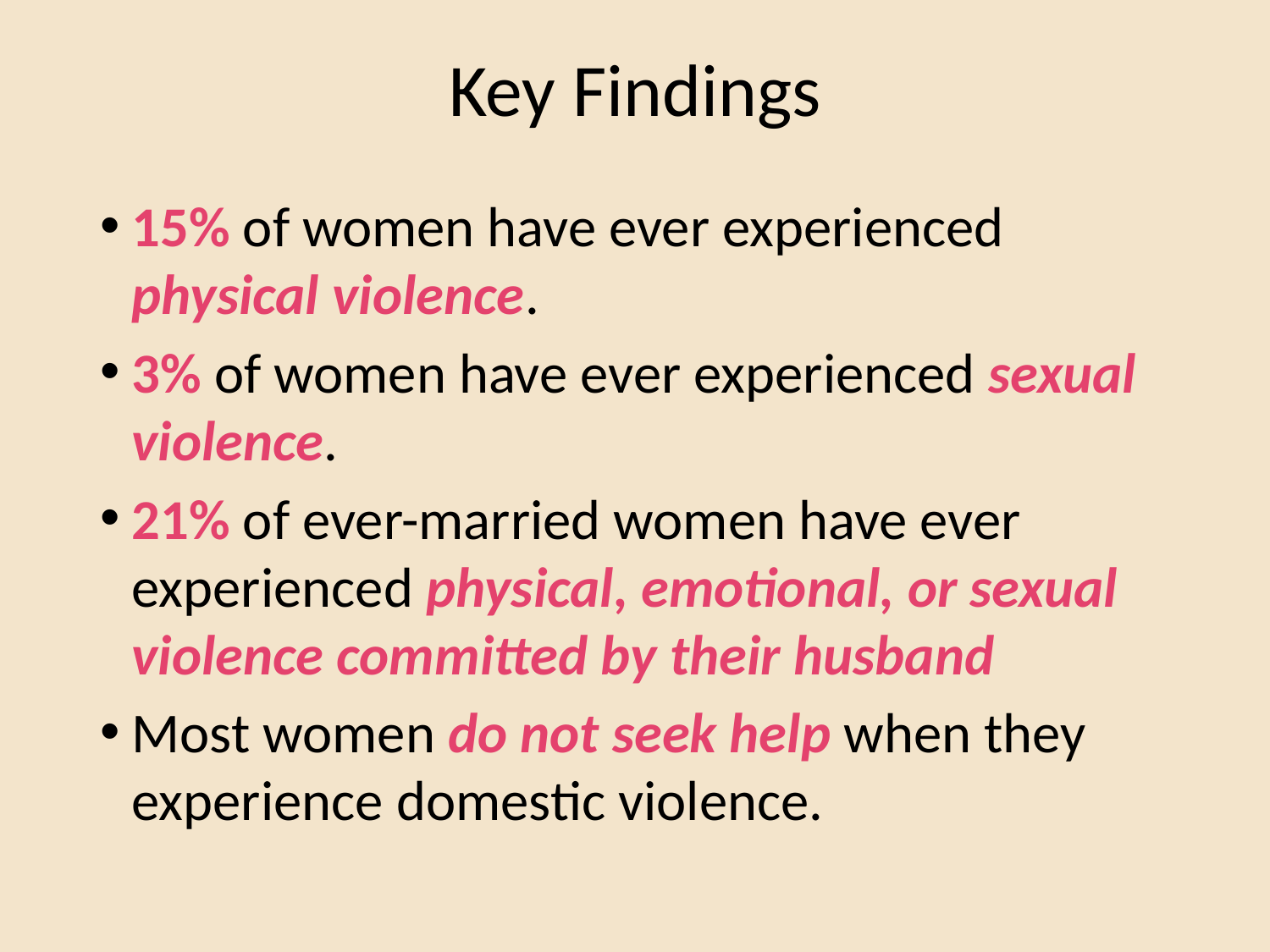

# Key Findings
15% of women have ever experienced physical violence.
3% of women have ever experienced sexual violence.
21% of ever-married women have ever experienced physical, emotional, or sexual  violence committed by their husband
Most women do not seek help when they experience domestic violence.